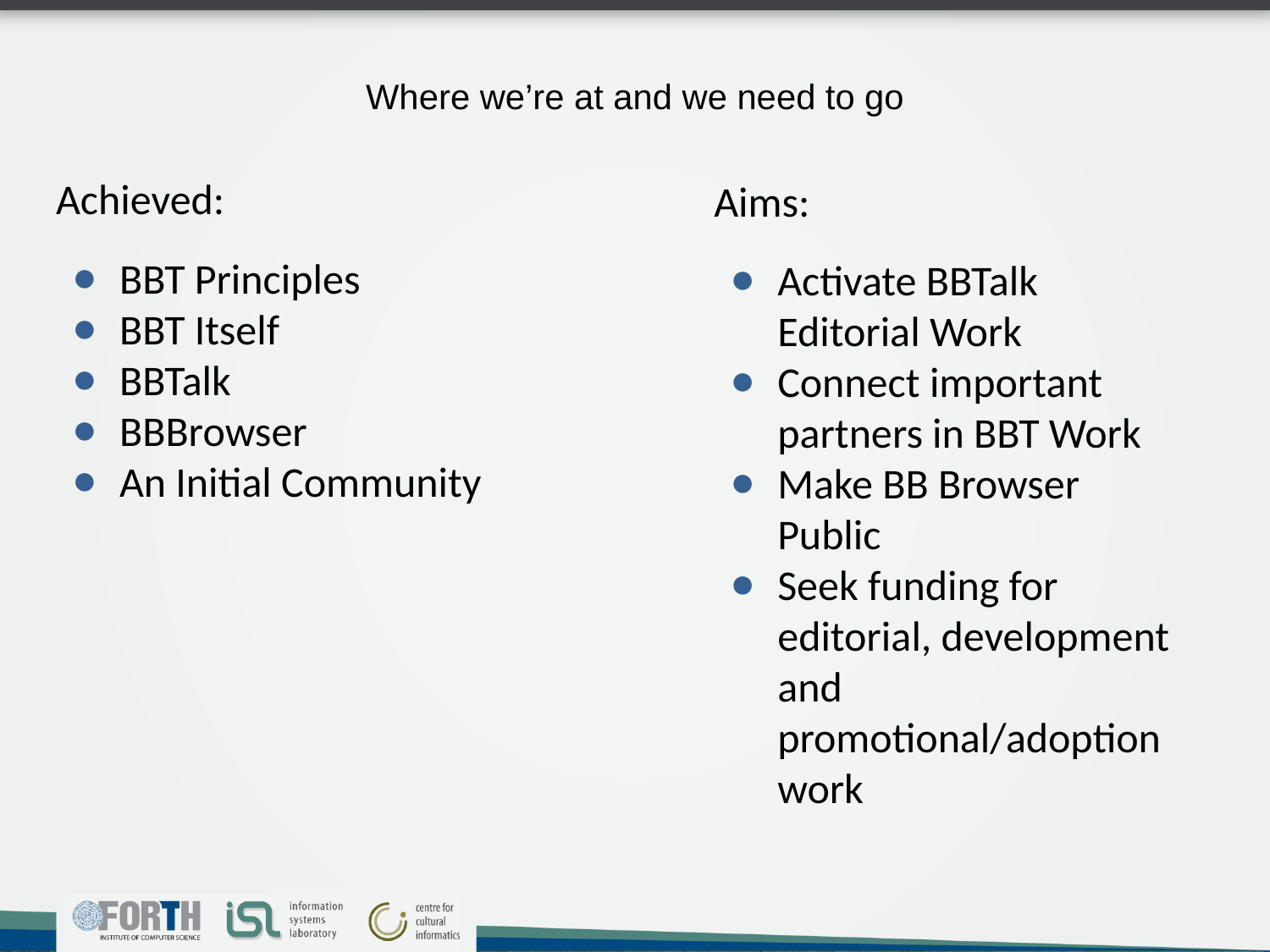

# Where we’re at and we need to go
Achieved:
BBT Principles
BBT Itself
BBTalk
BBBrowser
An Initial Community
Aims:
Activate BBTalk Editorial Work
Connect important partners in BBT Work
Make BB Browser Public
Seek funding for editorial, development and promotional/adoption work